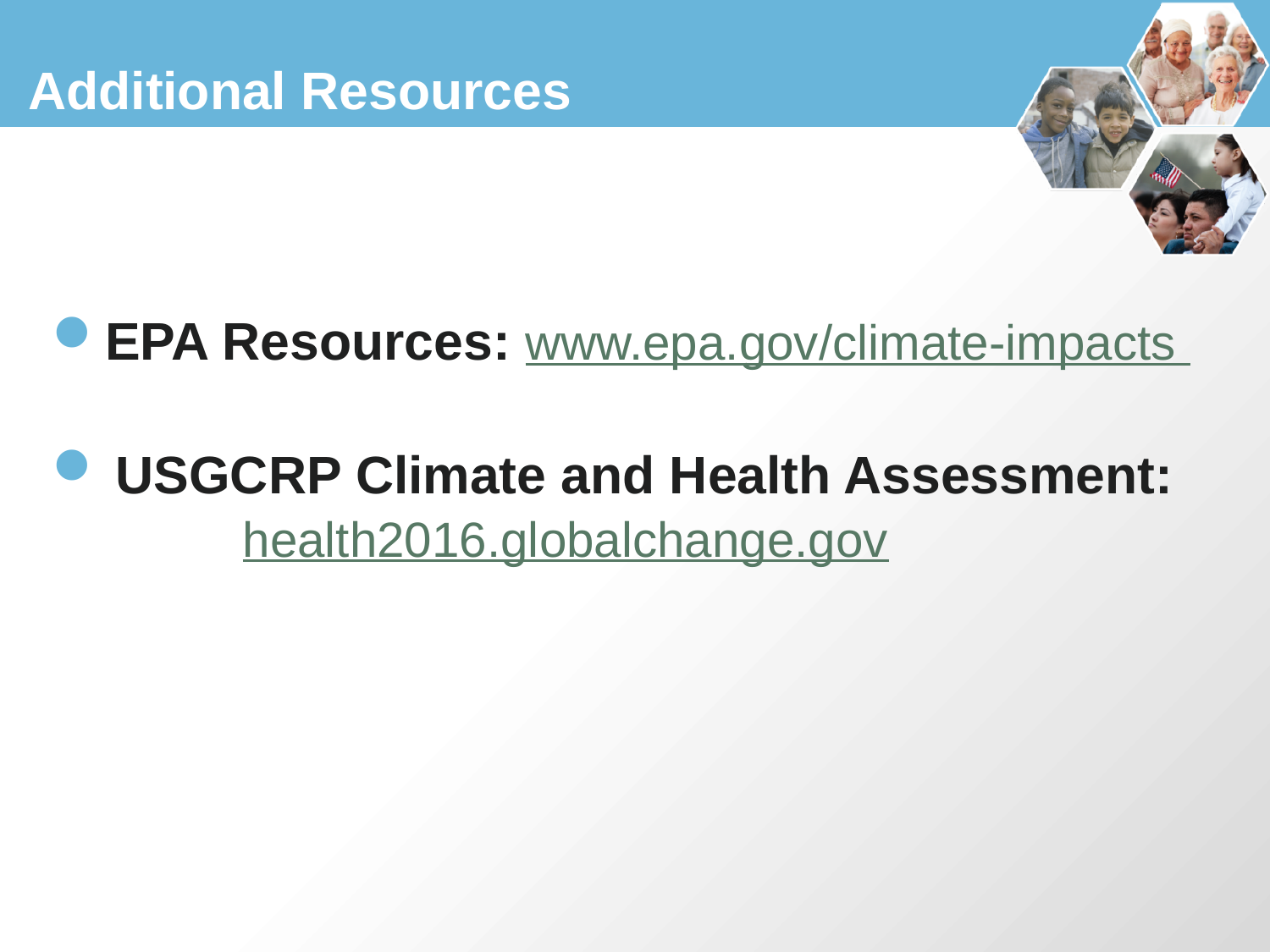

# Additional Resources

EPA Resources: www.epa.gov/climate-impacts
USGCRP Climate and Health Assessment:
	health2016.globalchange.gov